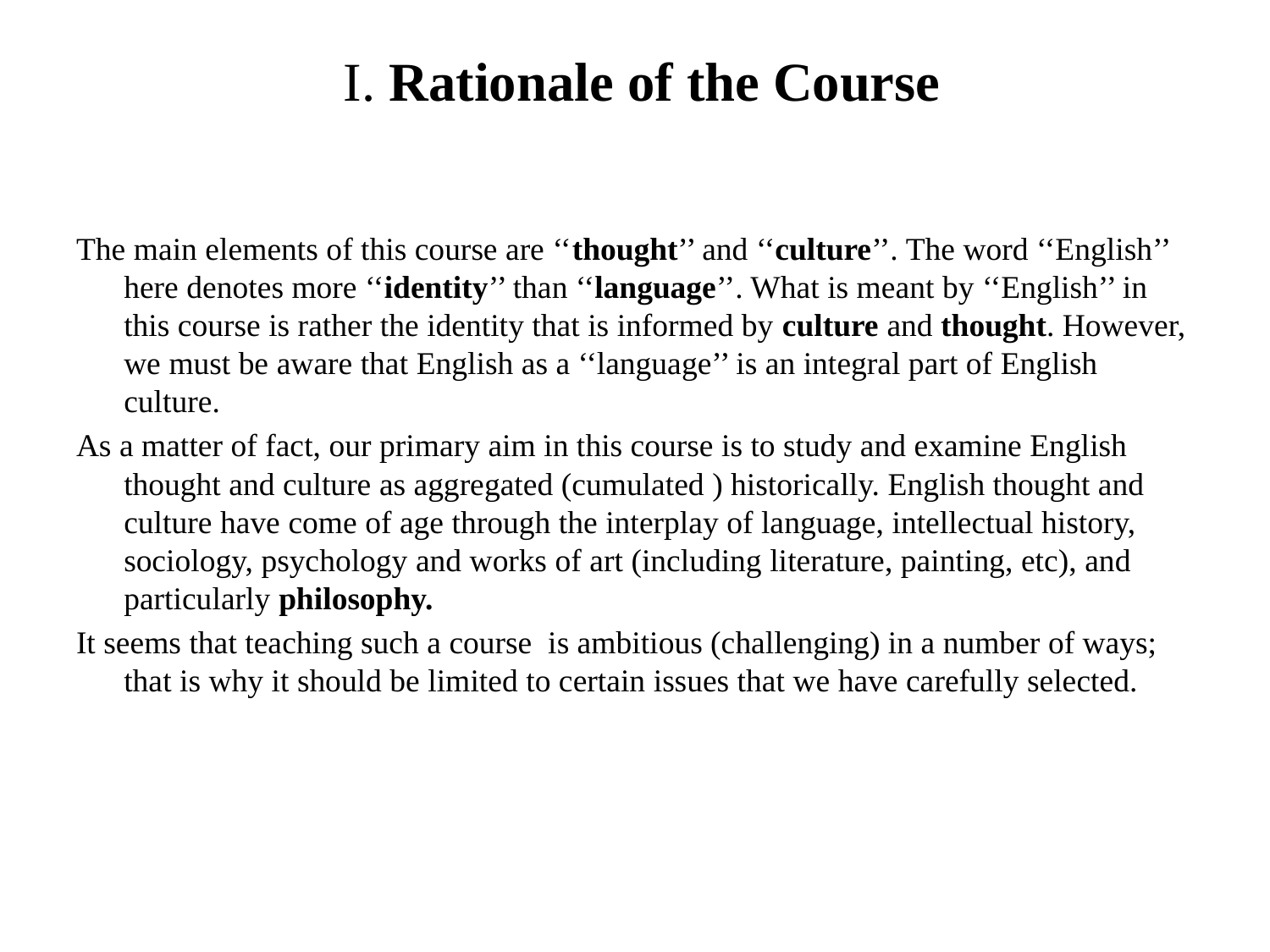

# I. Rationale of the Course
The main elements of this course are ‘‘thought’’ and ‘‘culture’’. The word ‘‘English’’ here denotes more ‘‘identity’’ than ‘‘language’’. What is meant by ‘‘English’’ in this course is rather the identity that is informed by culture and thought. However, we must be aware that English as a ‘‘language’’ is an integral part of English culture.
As a matter of fact, our primary aim in this course is to study and examine English thought and culture as aggregated (cumulated ) historically. English thought and culture have come of age through the interplay of language, intellectual history, sociology, psychology and works of art (including literature, painting, etc), and particularly philosophy.
It seems that teaching such a course  is ambitious (challenging) in a number of ways; that is why it should be limited to certain issues that we have carefully selected.